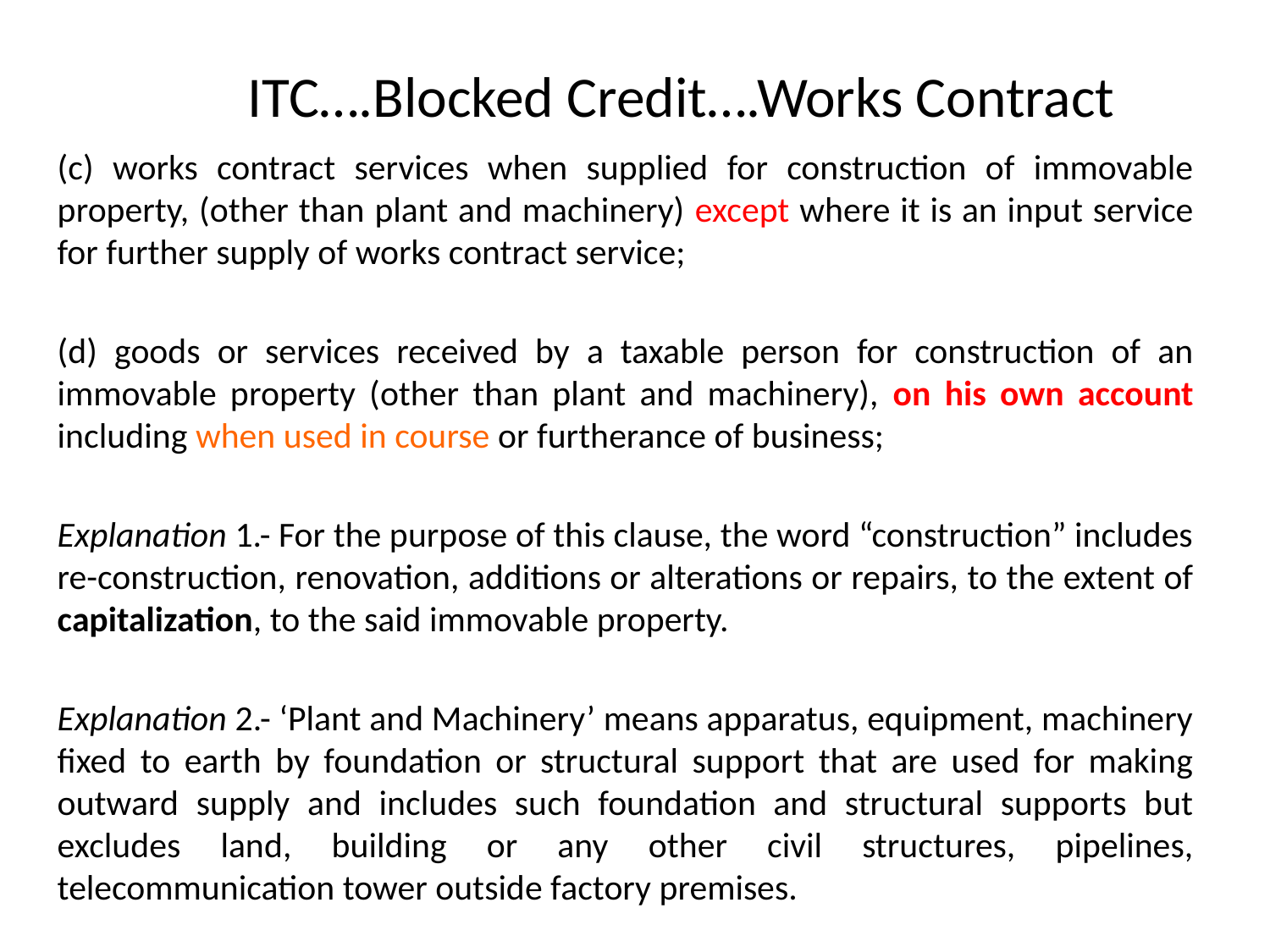

# ITC….Blocked Credit….Works Contract
(c) works contract services when supplied for construction of immovable property, (other than plant and machinery) except where it is an input service for further supply of works contract service;

(d) goods or services received by a taxable person for construction of an immovable property (other than plant and machinery), on his own account including when used in course or furtherance of business;

Explanation 1.- For the purpose of this clause, the word “construction” includes re-construction, renovation, additions or alterations or repairs, to the extent of capitalization, to the said immovable property.

Explanation 2.- ‘Plant and Machinery’ means apparatus, equipment, machinery fixed to earth by foundation or structural support that are used for making outward supply and includes such foundation and structural supports but excludes land, building or any other civil structures, pipelines, telecommunication tower outside factory premises.